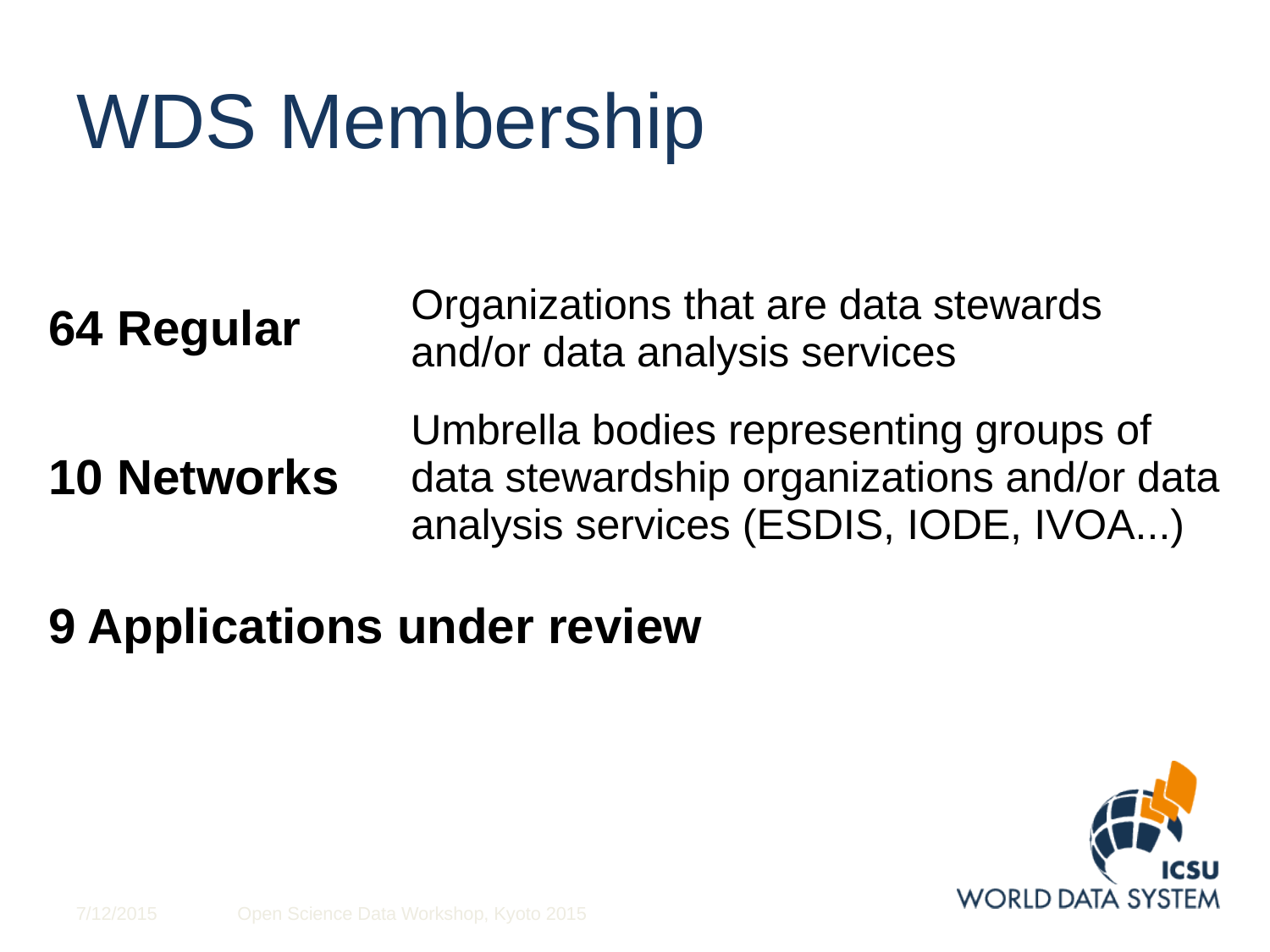

# WDS Membership

| 64 Regular | Organizations that are data stewards and/or data analysis services |
| --- | --- |
| 10 Networks | Umbrella bodies representing groups of data stewardship organizations and/or data analysis services (ESDIS, IODE, IVOA...) |
| 9 Applications under review |  |
7/12/2015
Open Science Data Workshop, Kyoto 2015